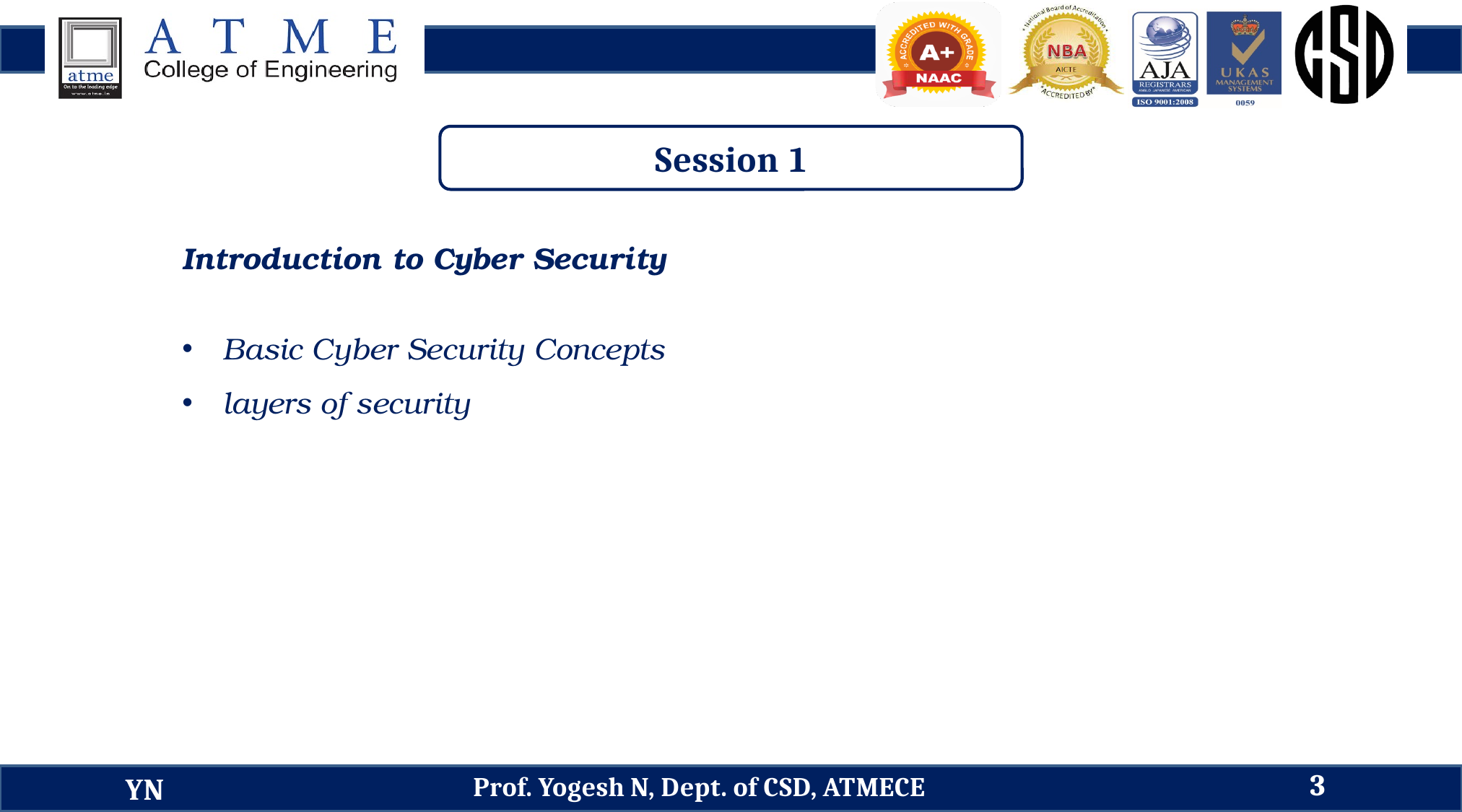

Session 1
Introduction to Cyber Security

Basic Cyber Security Concepts
layers of security
3
Prof. Yogesh N, Dept. of CSD, ATMECE
YN